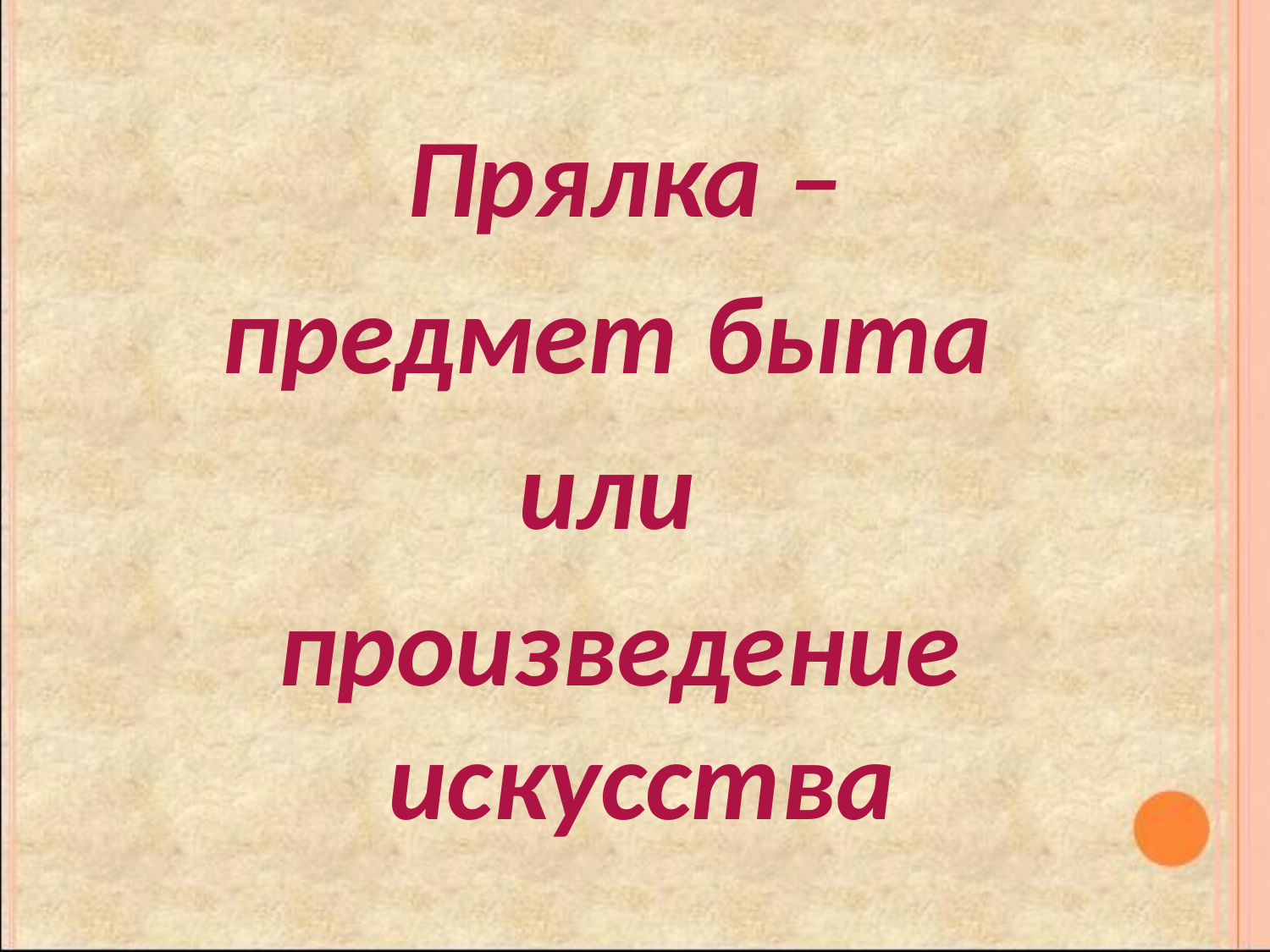

#
   Прялка –
предмет быта
или
произведение искусства